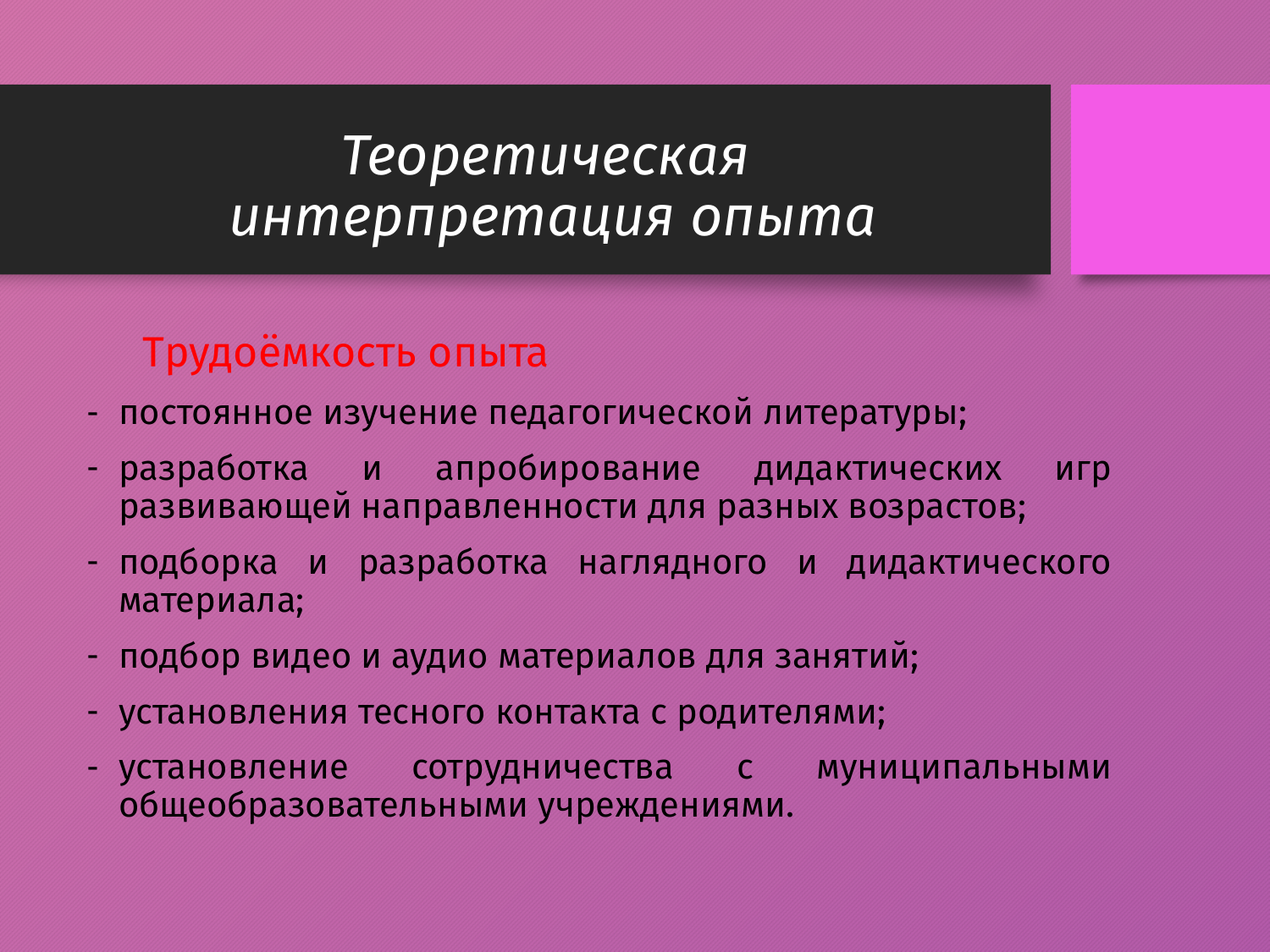

# Теоретическая интерпретация опыта
     Трудоёмкость опыта
постоянное изучение педагогической литературы;
разработка и апробирование дидактических игр развивающей направленности для разных возрастов;
подборка и разработка наглядного и дидактического материала;
подбор видео и аудио материалов для занятий;
установления тесного контакта с родителями;
установление сотрудничества с муниципальными общеобразовательными учреждениями.